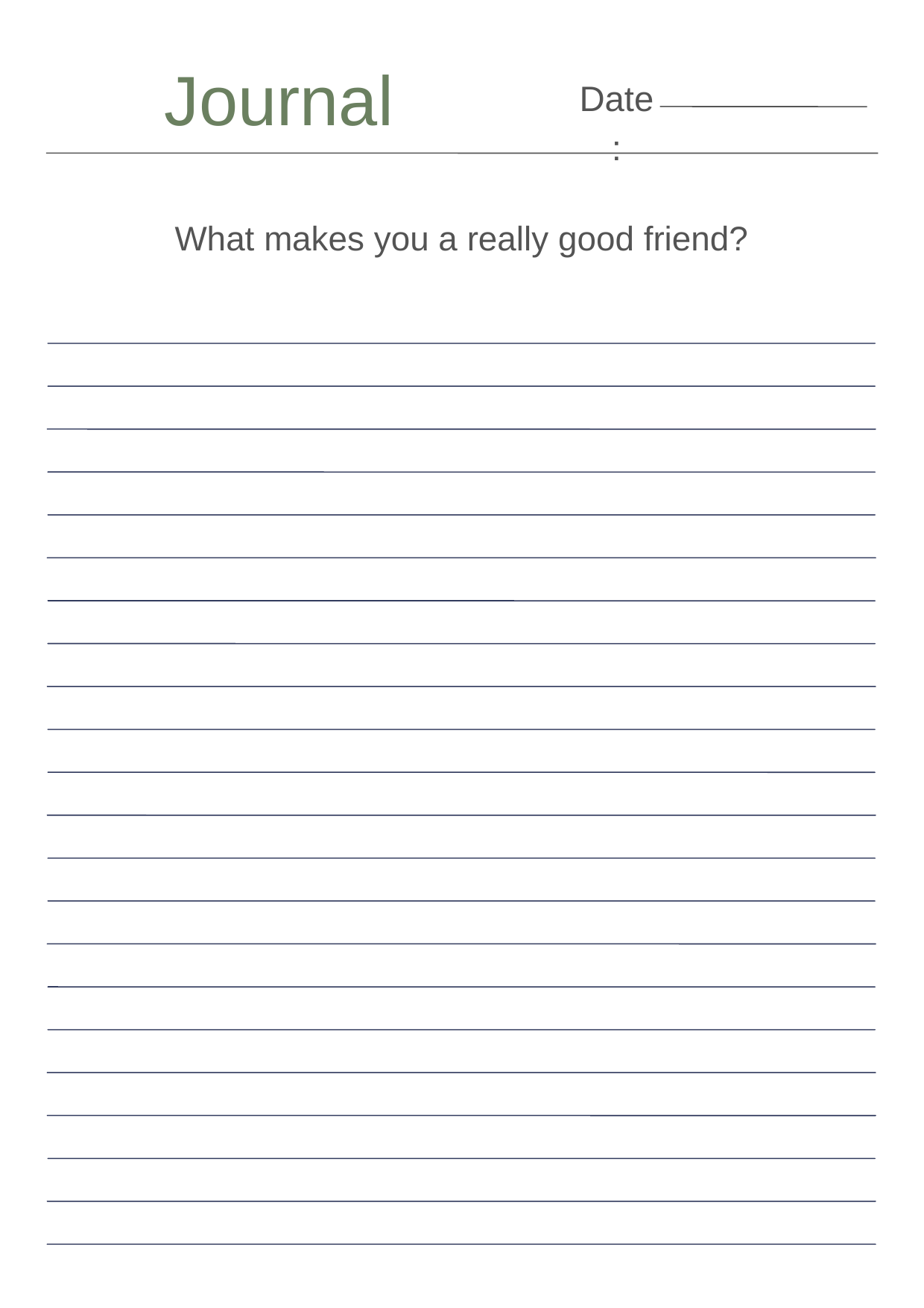

Journal
Date:

What makes you a really good friend?